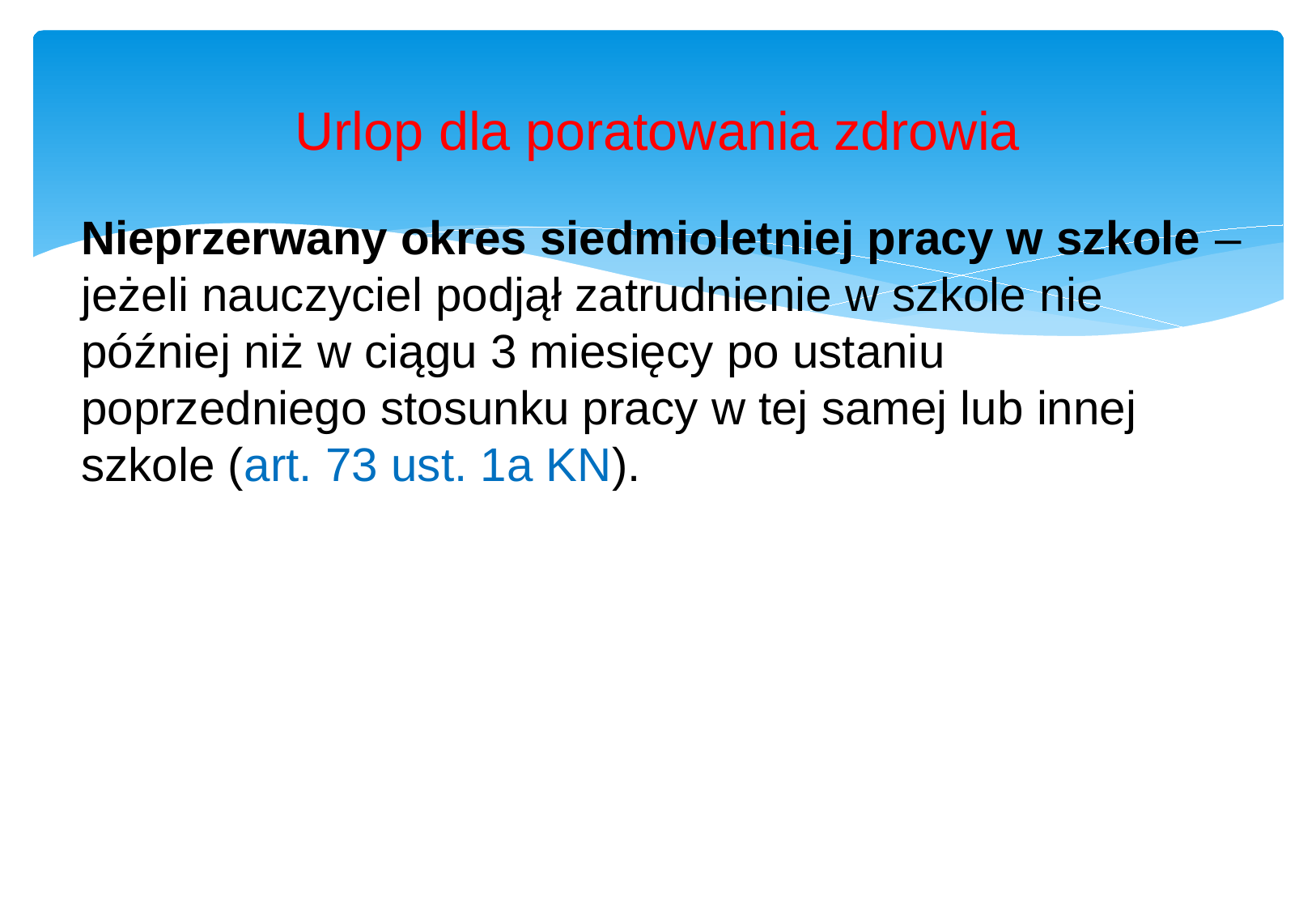

# Urlop dla poratowania zdrowia

Nieprzerwany okres siedmioletniej pracy w szkole – jeżeli nauczyciel podjął zatrudnienie w szkole nie później niż w ciągu 3 miesięcy po ustaniu poprzedniego stosunku pracy w tej samej lub innej szkole (art. 73 ust. 1a KN).